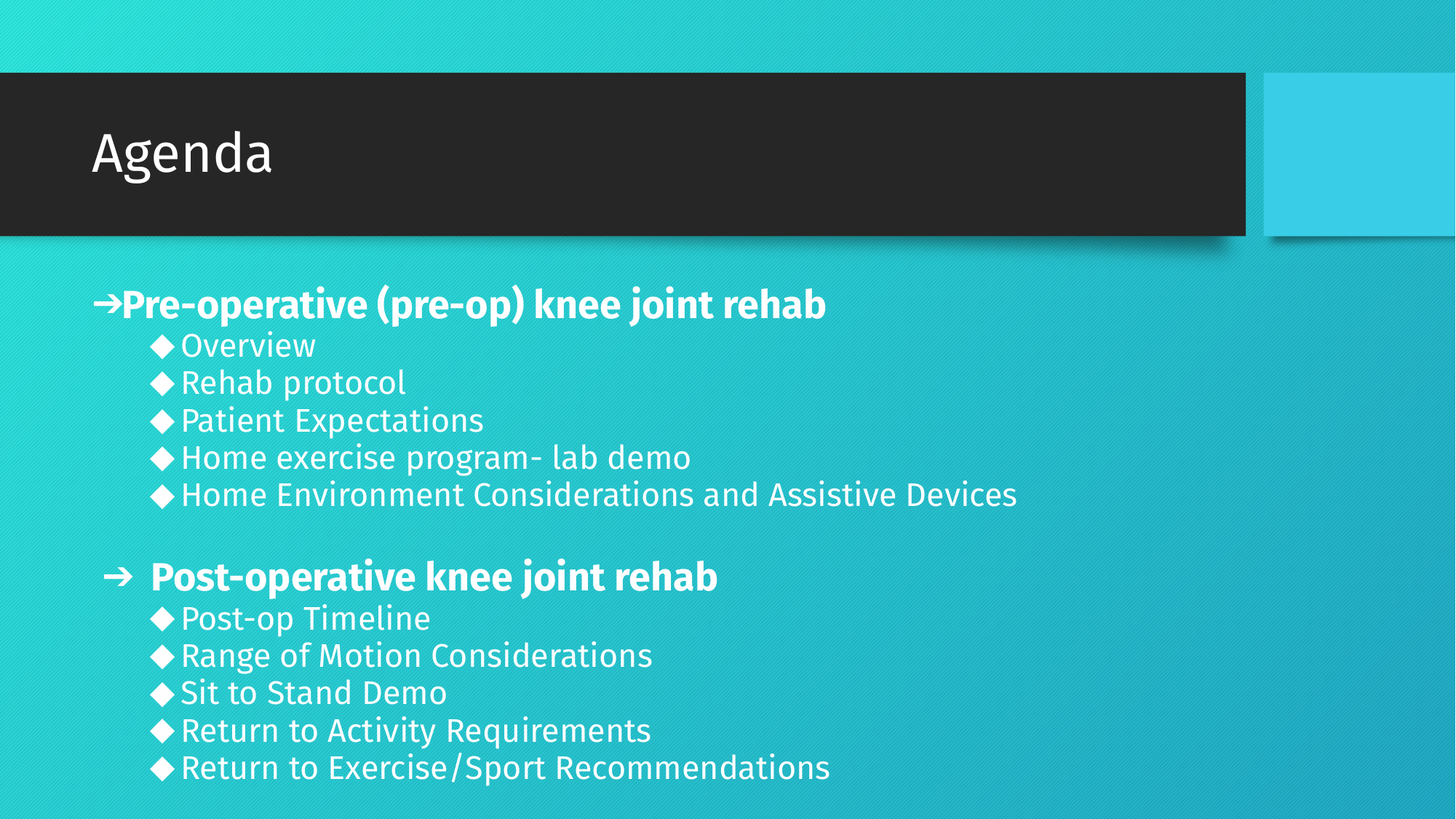

# Agenda
Pre-operative (pre-op) knee joint rehab
Overview
Rehab protocol
Patient Expectations
Home exercise program- lab demo
Home Environment Considerations and Assistive Devices

Post-operative knee joint rehab
Post-op Timeline
Range of Motion Considerations
Sit to Stand Demo
Return to Activity Requirements
Return to Exercise/Sport Recommendations